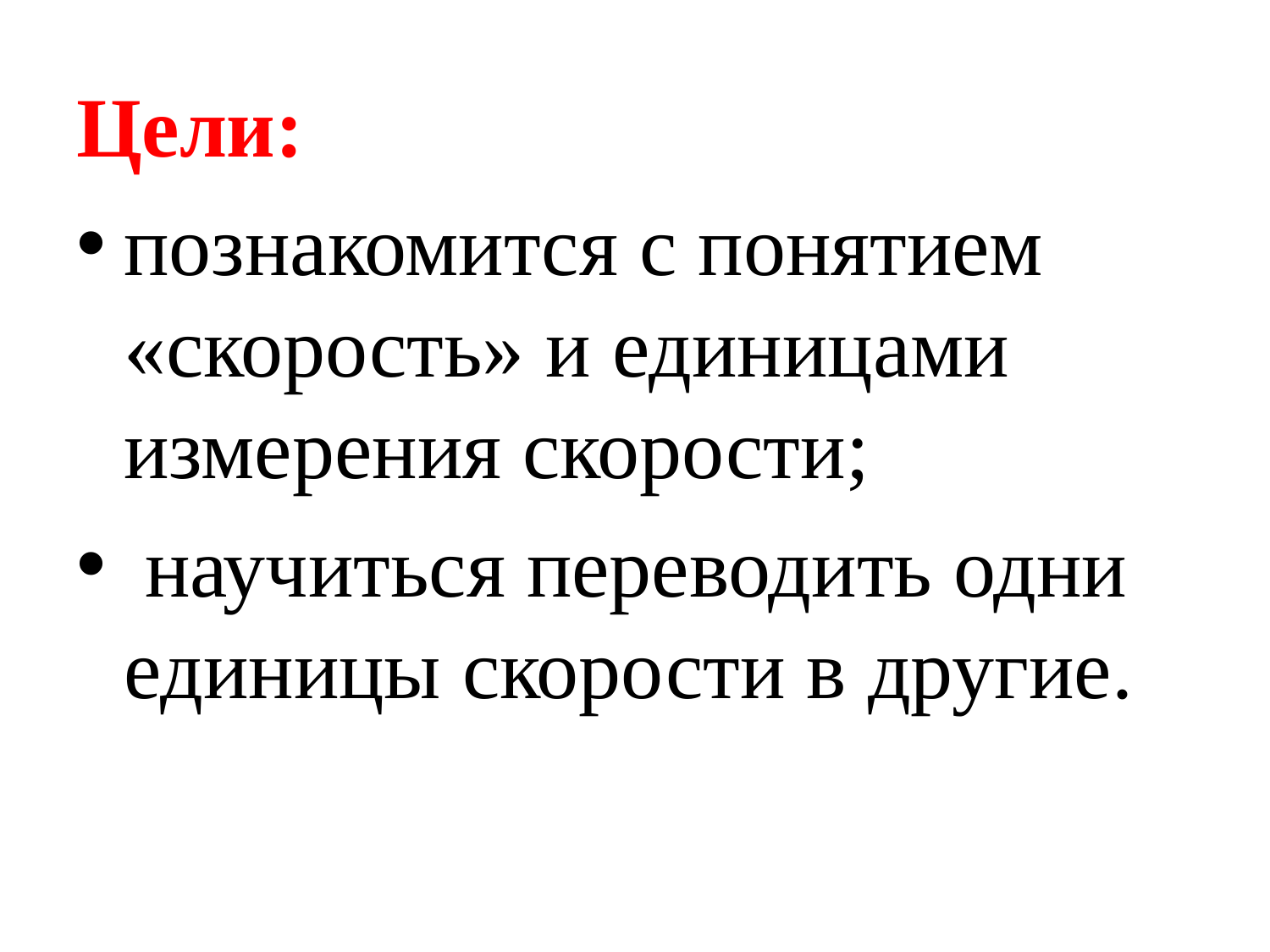

Цели:
познакомится с понятием «скорость» и единицами измерения скорости;
 научиться переводить одни единицы скорости в другие.